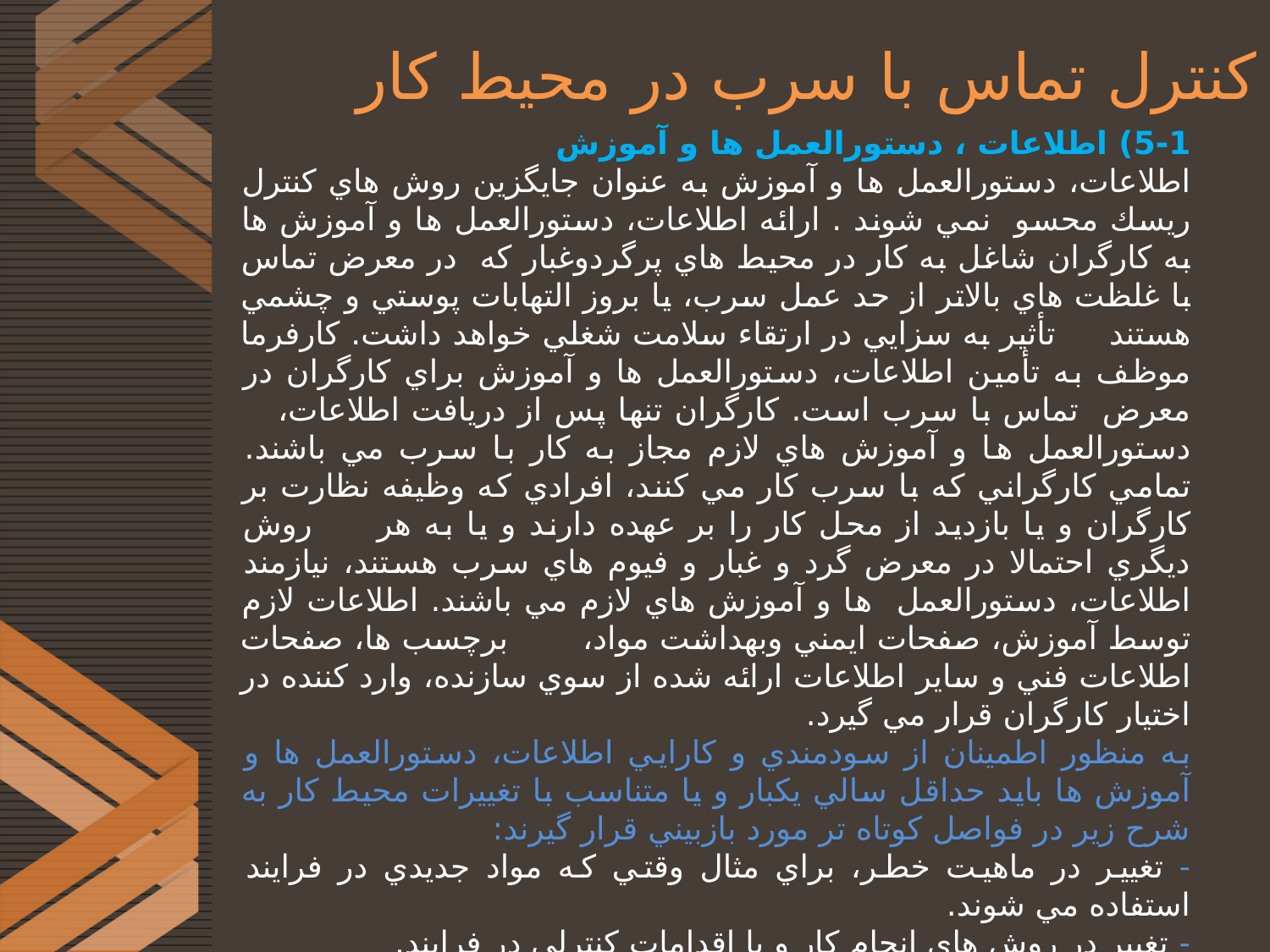

# کنترل تماس با سرب در محیط کار
5-1) اطلاعات ، دستورالعمل ها و آموزش
اطلاعات، دستورالعمل ها و آموزش به عنوان جايگزين روش هاي كنترل ريسك محسو  نمي شوند . ارائه اطلاعات، دستورالعمل ها و آموزش ها به كارگران شاغل به كار در محيط هاي پرگردوغبار كه  در معرض تماس با غلظت هاي بالاتر از حد عمل سرب، يا بروز التهابات پوستي و چشمي هستند     تأثير به سزايي در ارتقاء سلامت شغلي خواهد داشت. كارفرما موظف به تأمين اطلاعات، دستورالعمل ها و آموزش براي كارگران در معرض  تماس با سرب است. كارگران تنها پس از دريافت اطلاعات،    دستورالعمل ها و آموزش هاي لازم مجاز به كار با سرب مي باشند. تمامي كارگراني كه با سرب كار مي كنند، افرادي كه وظيفه نظارت بر كارگران و يا بازديد از محل كار را بر عهده دارند و يا به هر     روش ديگري احتمالا در معرض گرد و غبار و فيوم هاي سرب هستند، نيازمند اطلاعات، دستورالعمل  ها و آموزش هاي لازم مي باشند. اطلاعات لازم توسط آموزش، صفحات ايمني وبهداشت مواد،       برچسب ها، صفحات اطلاعات فني و ساير اطلاعات ارائه شده از سوي سازنده، وارد كننده در اختيار كارگران قرار مي گيرد.
به منظور اطمينان از سودمندي و كارايي اطلاعات، دستورالعمل ها و آموزش ها بايد حداقل سالي يكبار و يا متناسب با تغييرات محيط كار به شرح زير در فواصل كوتاه تر مورد بازبيني قرار گيرند:
- تغيير در ماهيت خطر، براي مثال وقتي كه مواد جديدي در فرايند استفاده مي شوند.
- تغيير در روش هاي انجام كار و يا اقدامات كنترلي در فرايند.
- ارائه اطلاعات جديد در خصوص مخاطرات بهداشتي ناشي از تماس با سرب و مواد حاوي سرب.
- بازنگري محتويات علمي با هدف اطمينان از فهم آسان و درست اطلاعات، دستورالعمل ها وآموزش.